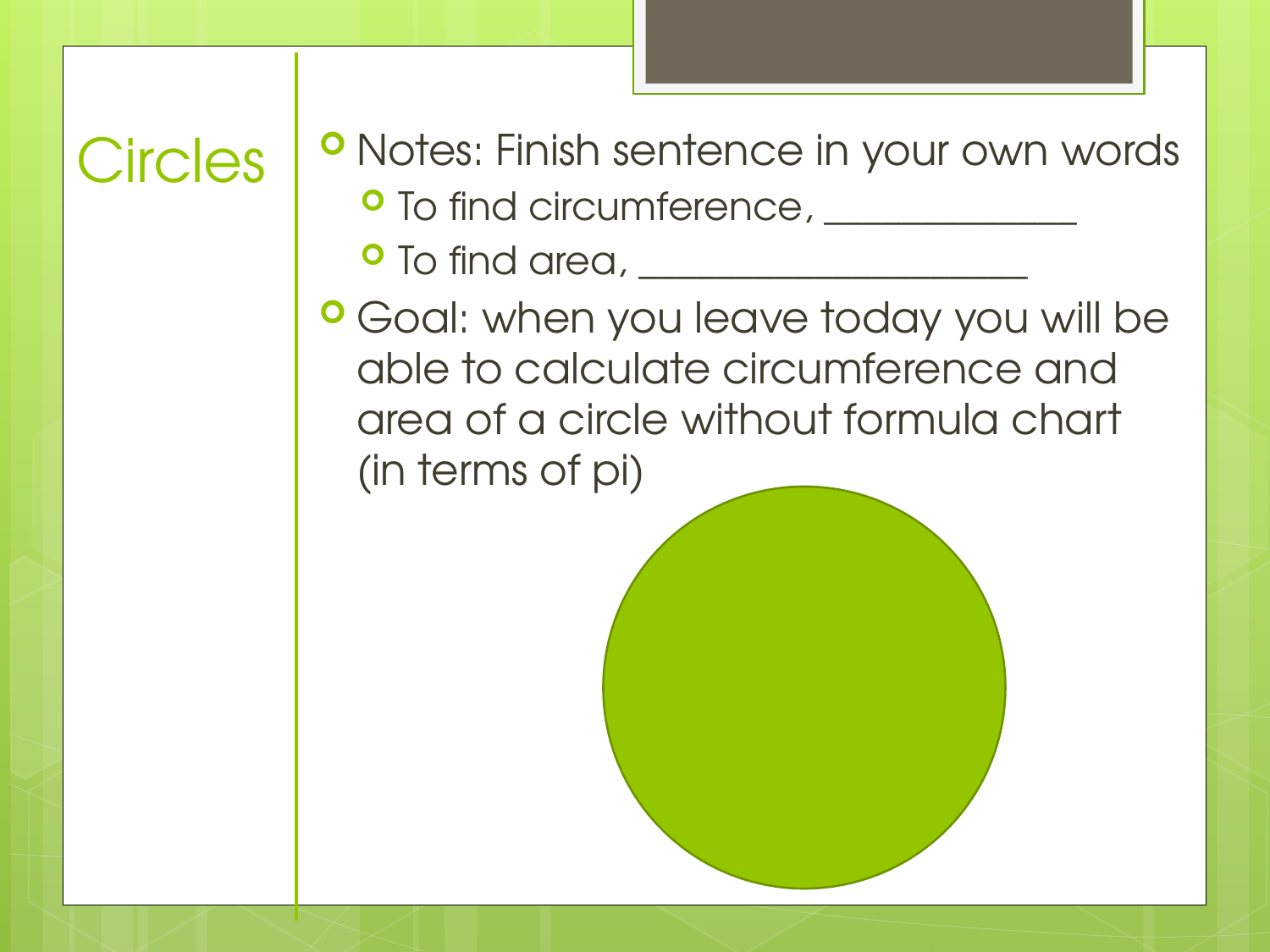

# Circles
Notes: Finish sentence in your own words
To find circumference, _____________
To find area, ____________________
Goal: when you leave today you will be able to calculate circumference and area of a circle without formula chart  (in terms of pi)